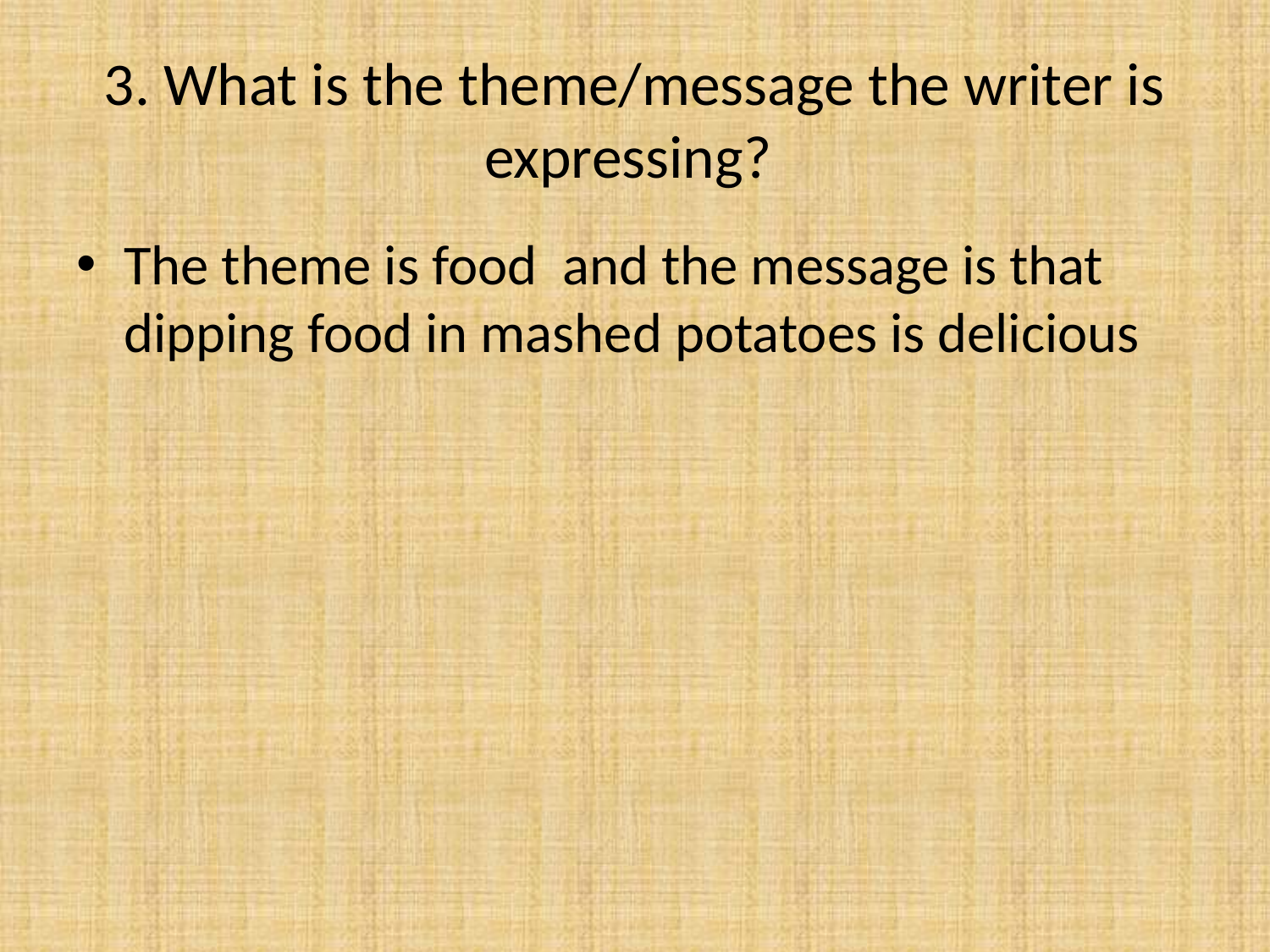

# 3. What is the theme/message the writer is expressing?
The theme is food  and the message is that dipping food in mashed potatoes is delicious